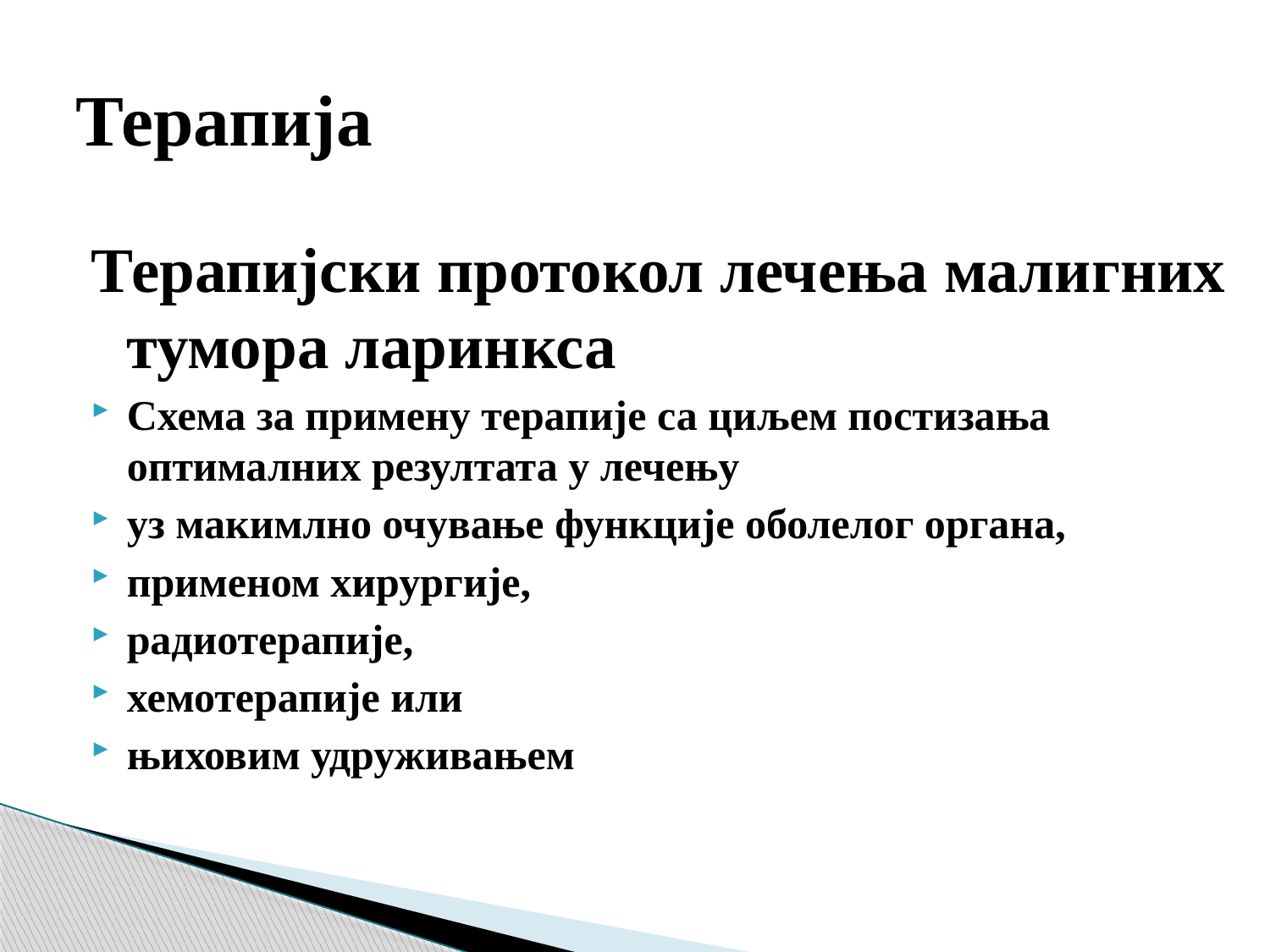

# Терапија
Терапијски протокол лечења малигних тумора ларинкса
Схема за примену терапије са циљем постизања оптималних резултата у лечењу
уз макимлно очување функције оболелог органа,
применом хирургије,
радиотерапије,
хемотерапије или
њиховим удруживањем